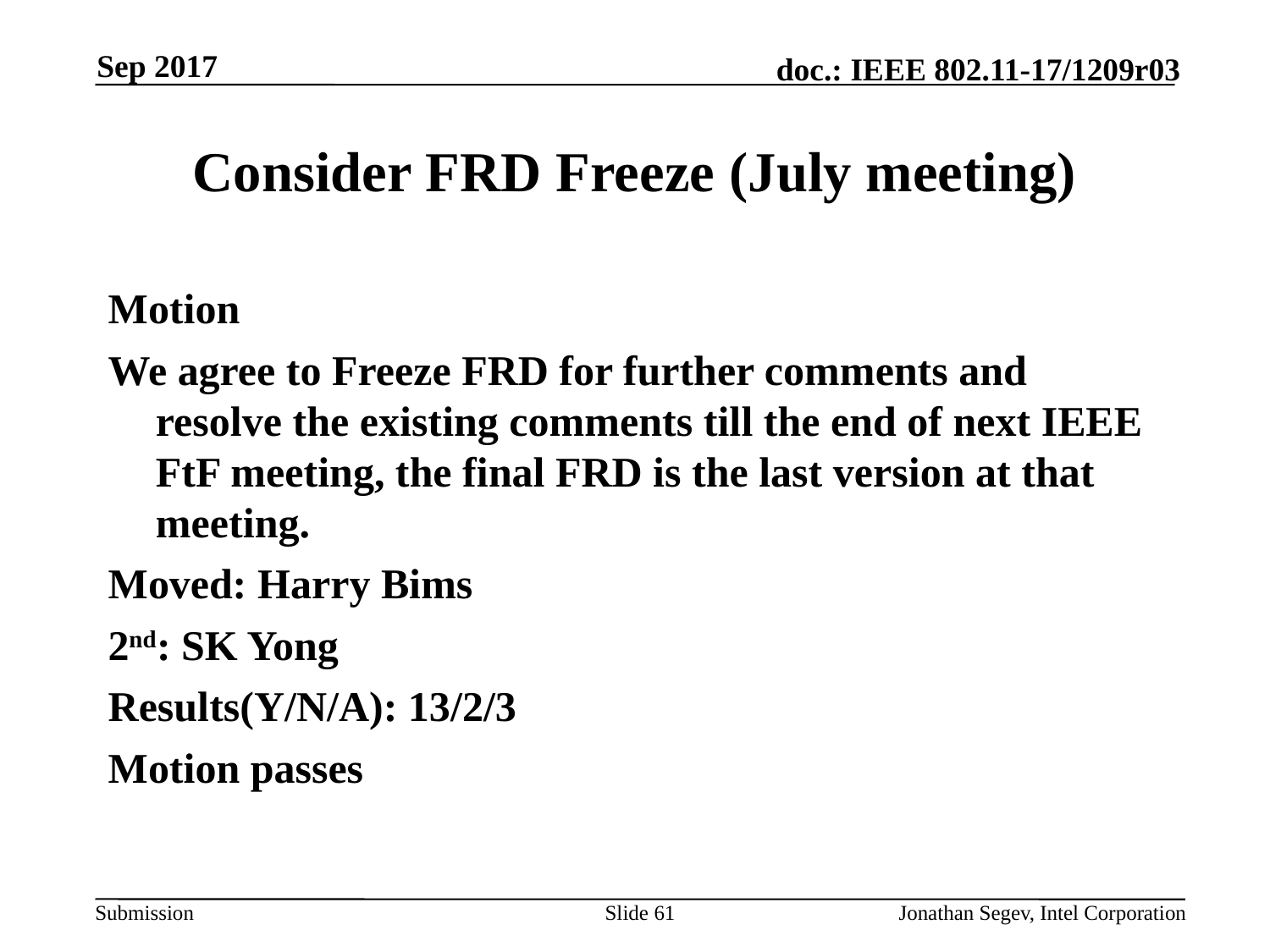

Sep 2017
# Consider FRD Freeze (July meeting)
Motion
We agree to Freeze FRD for further comments and resolve the existing comments till the end of next IEEE FtF meeting, the final FRD is the last version at that meeting.
Moved: Harry Bims
2nd: SK Yong
Results(Y/N/A): 13/2/3
Motion passes

Slide 61
Jonathan Segev, Intel Corporation